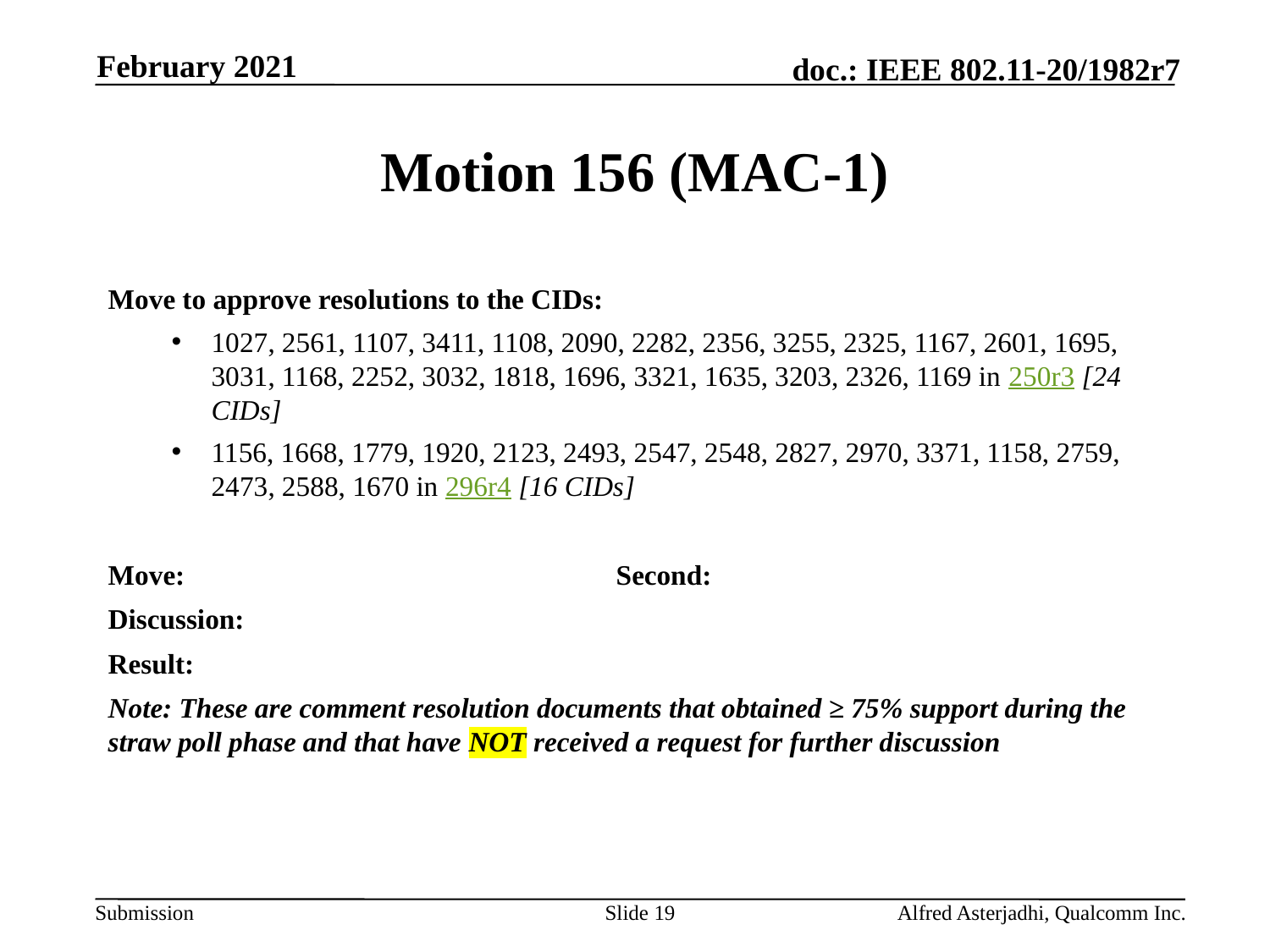

February 2021
# Motion 156 (MAC-1)
Move to approve resolutions to the CIDs:
1027, 2561, 1107, 3411, 1108, 2090, 2282, 2356, 3255, 2325, 1167, 2601, 1695, 3031, 1168, 2252, 3032, 1818, 1696, 3321, 1635, 3203, 2326, 1169 in 250r3 [24 CIDs]
1156, 1668, 1779, 1920, 2123, 2493, 2547, 2548, 2827, 2970, 3371, 1158, 2759, 2473, 2588, 1670 in 296r4 [16 CIDs]

Move: 				Second:
Discussion:
Result:
Note: These are comment resolution documents that obtained ≥ 75% support during the straw poll phase and that have NOT received a request for further discussion
Slide 19
Alfred Asterjadhi, Qualcomm Inc.